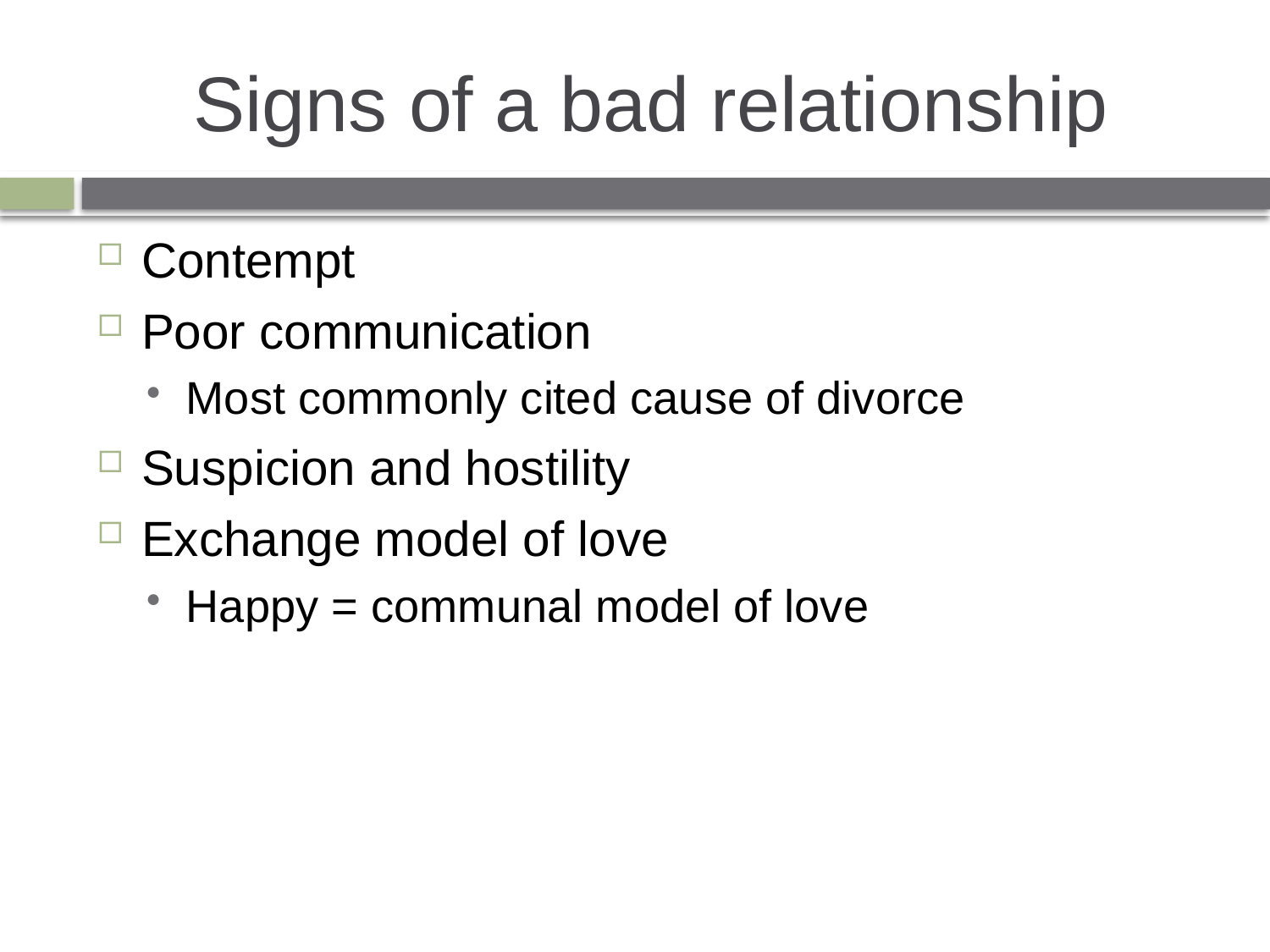

# Signs of a bad relationship
Contempt
Poor communication
Most commonly cited cause of divorce
Suspicion and hostility
Exchange model of love
Happy = communal model of love